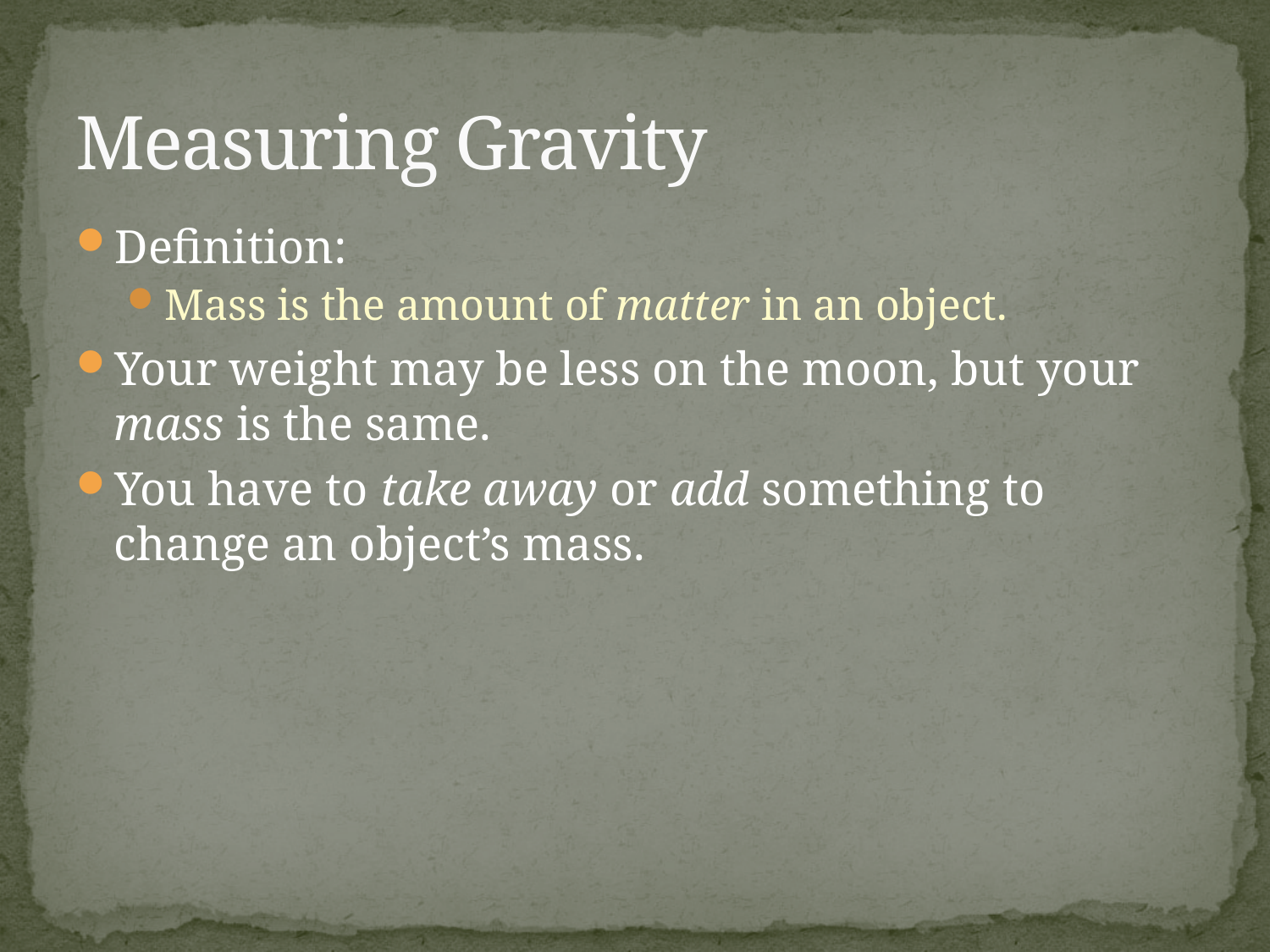

# Measuring Gravity
Definition:
Mass is the amount of matter in an object.
Your weight may be less on the moon, but your mass is the same.
You have to take away or add something to change an object’s mass.